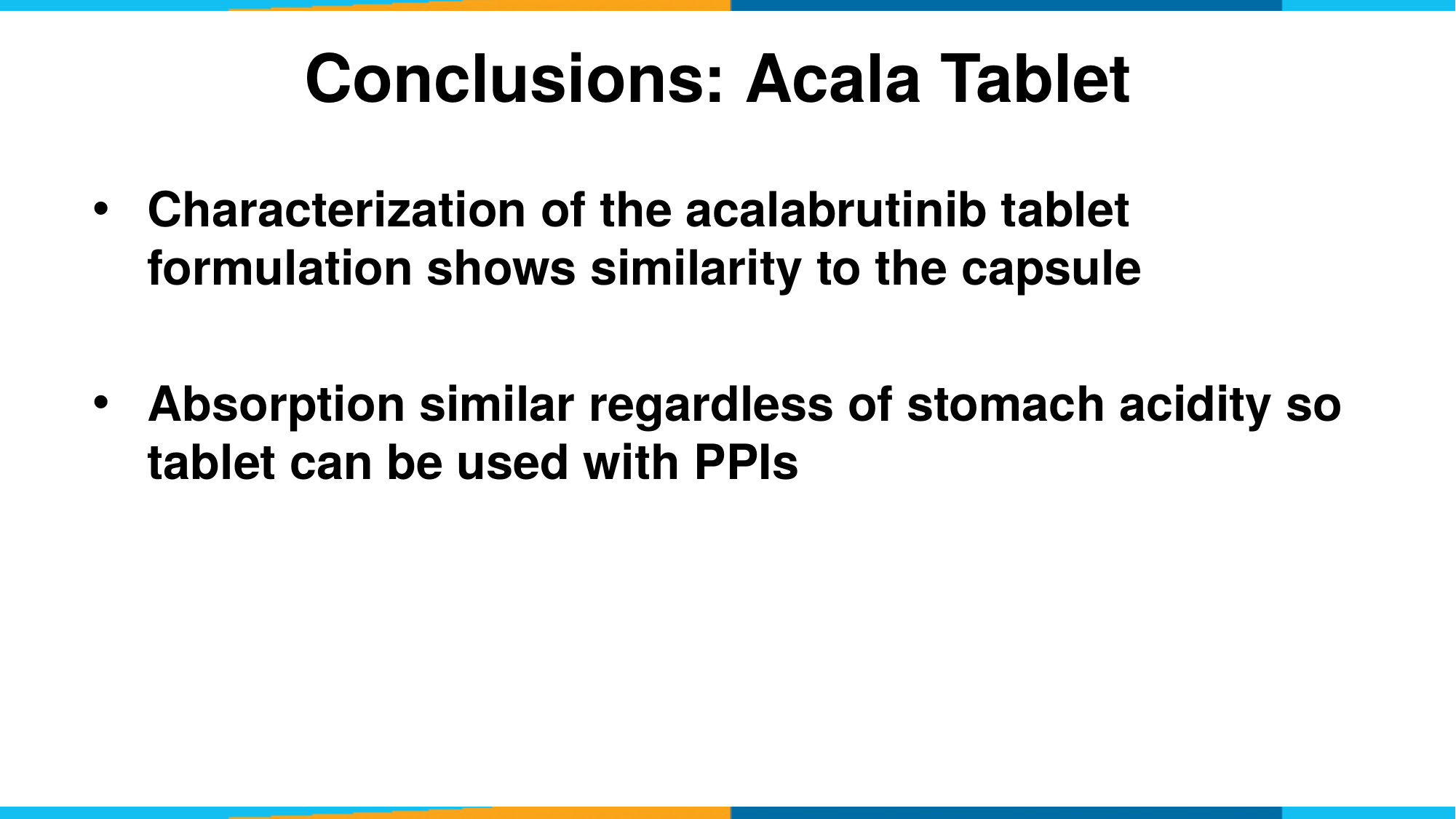

# Conclusions: Acala Tablet
Characterization of the acalabrutinib tablet formulation shows similarity to the capsule

Absorption similar regardless of stomach acidity so tablet can be used with PPIs